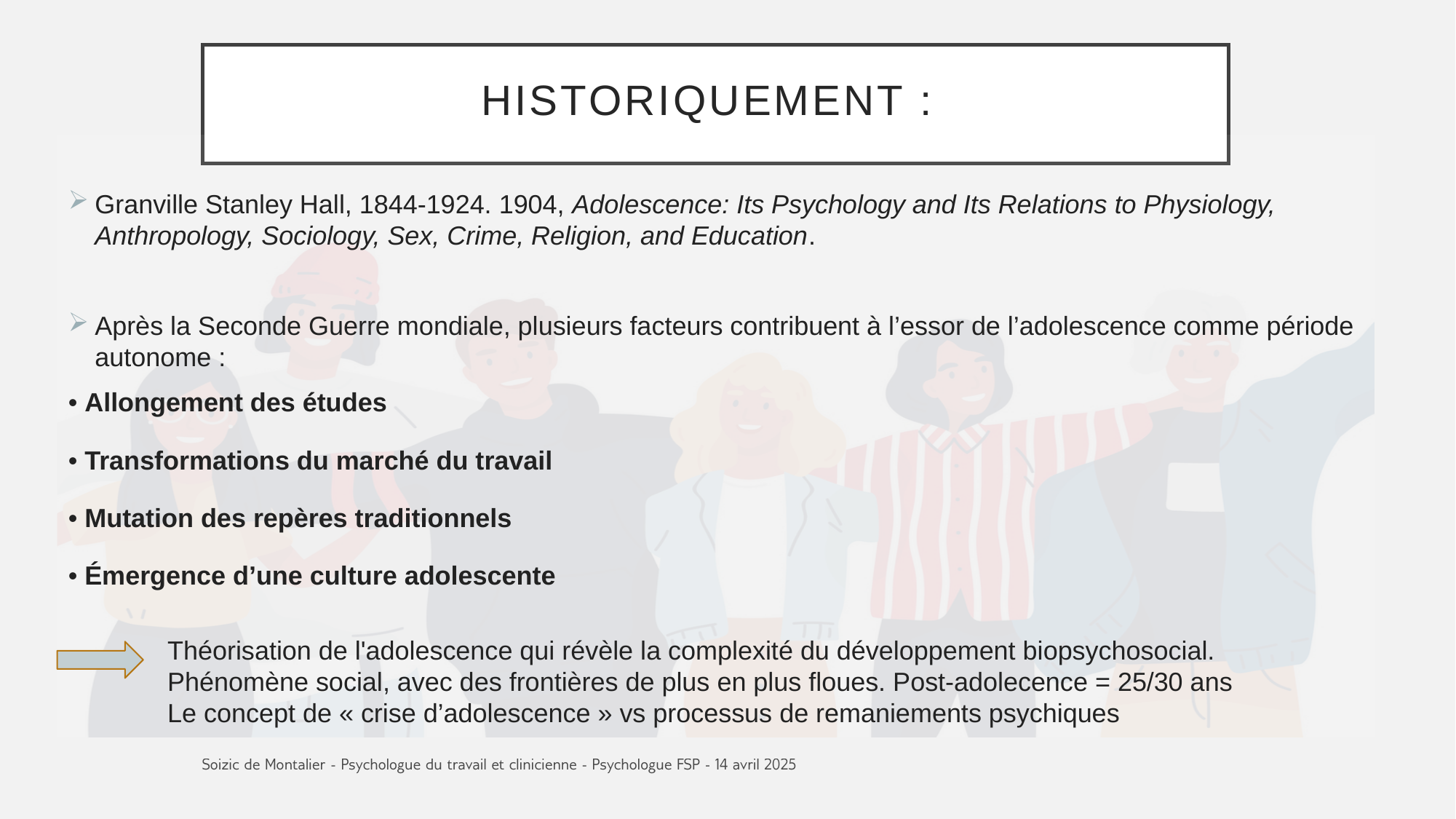

# Historiquement :

Granville Stanley Hall, 1844-1924. 1904, Adolescence: Its Psychology and Its Relations to Physiology, Anthropology, Sociology, Sex, Crime, Religion, and Education.

Après la Seconde Guerre mondiale, plusieurs facteurs contribuent à l’essor de l’adolescence comme période autonome :
• Allongement des études
• Transformations du marché du travail
• Mutation des repères traditionnels
• Émergence d’une culture adolescente

	Théorisation de l'adolescence qui révèle la complexité du développement biopsychosocial.
	Phénomène social, avec des frontières de plus en plus floues. Post-adolecence = 25/30 ans
	Le concept de « crise d’adolescence » vs processus de remaniements psychiques

Soizic de Montalier - Psychologue du travail et clinicienne - Psychologue FSP - 14 avril 2025